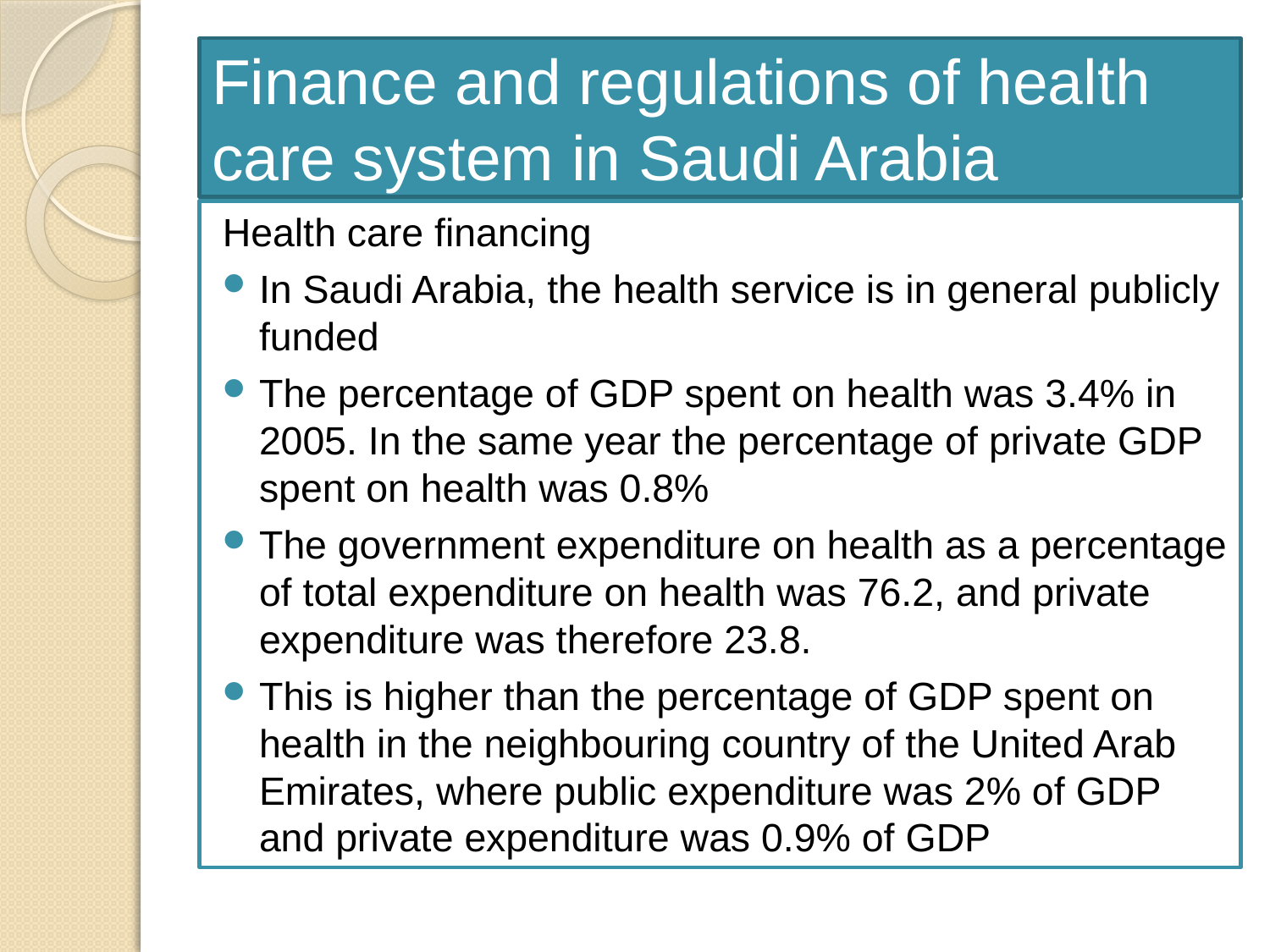

# Finance and regulations of health care system in Saudi Arabia
Health care financing
In Saudi Arabia, the health service is in general publicly funded
The percentage of GDP spent on health was 3.4% in 2005. In the same year the percentage of private GDP spent on health was 0.8%
The government expenditure on health as a percentage of total expenditure on health was 76.2, and private expenditure was therefore 23.8.
This is higher than the percentage of GDP spent on health in the neighbouring country of the United Arab Emirates, where public expenditure was 2% of GDP and private expenditure was 0.9% of GDP